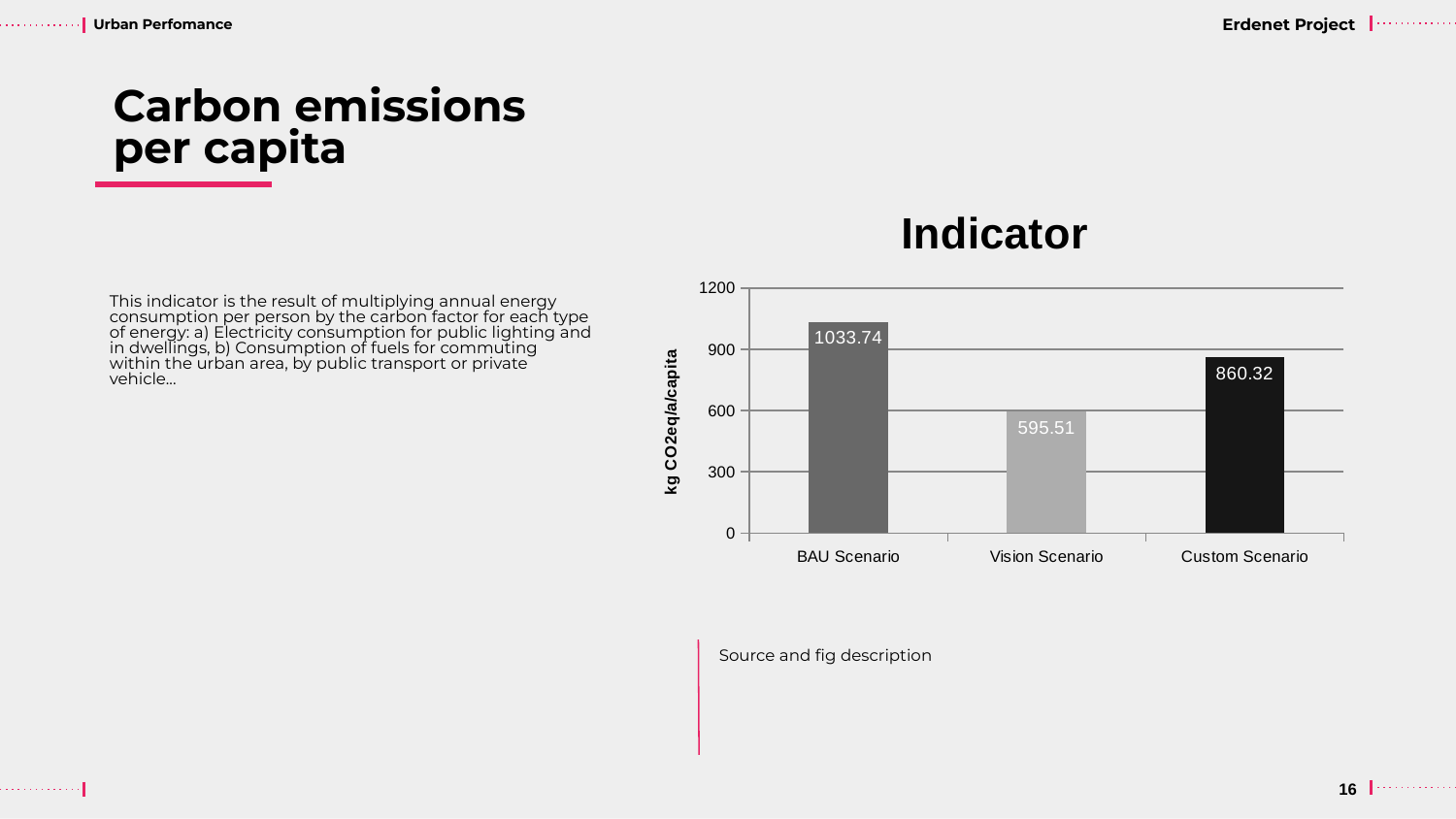

Erdenet Project
Carbon emissions per capita

### Chart

| Category | Indicator |
|---|---|
| BAU Scenario | 1033.74 |
| Vision Scenario | 595.51 |
| Custom Scenario | 860.32 |
This indicator is the result of multiplying annual energy consumption per person by the carbon factor for each type of energy: a) Electricity consumption for public lighting and in dwellings, b) Consumption of fuels for commuting within the urban area, by public transport or private vehicle...

Source and fig description